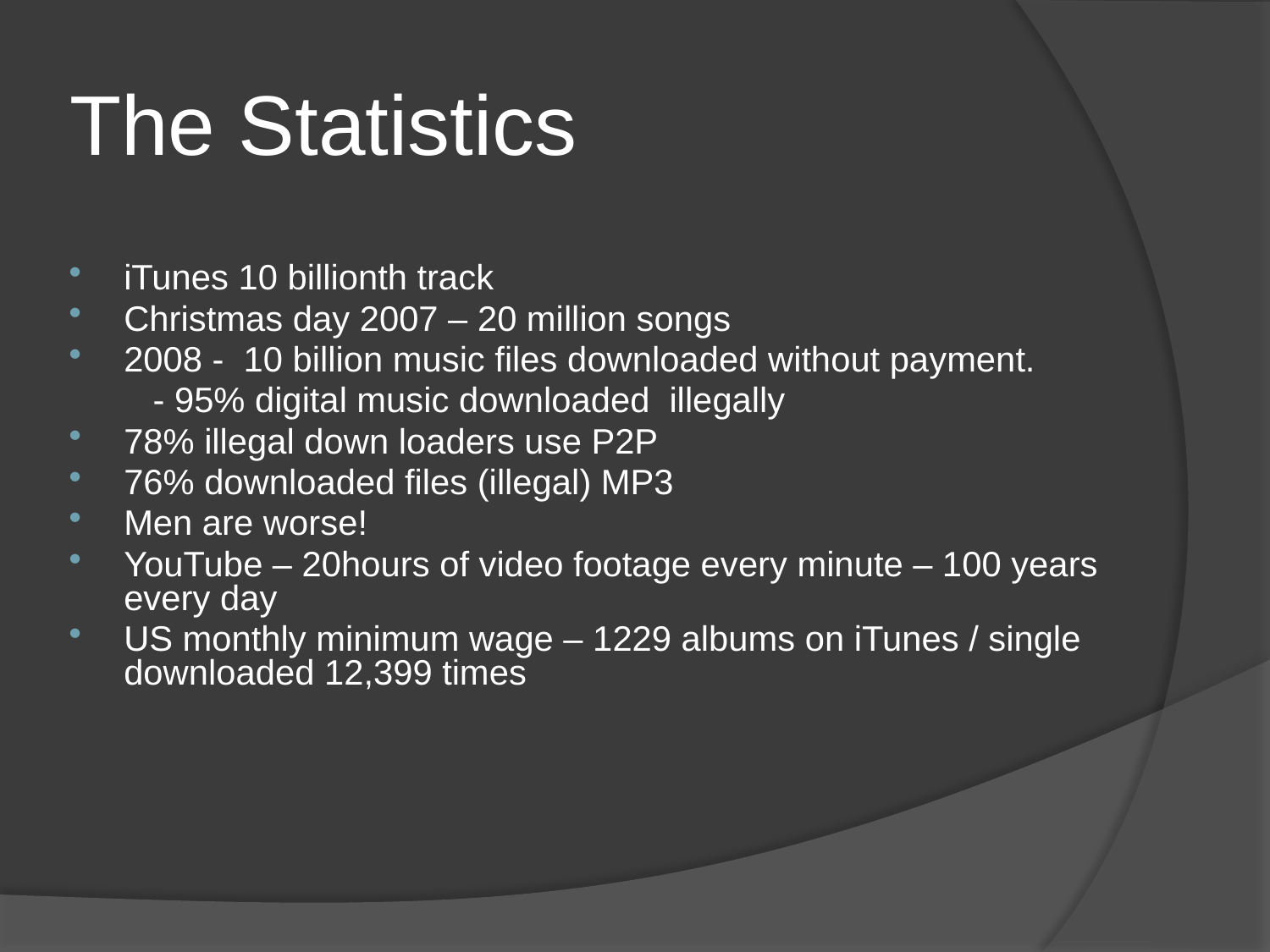

# The Statistics

iTunes 10 billionth track
Christmas day 2007 – 20 million songs
2008 -  10 billion music files downloaded without payment.
	   - 95% digital music downloaded  illegally
78% illegal down loaders use P2P
76% downloaded files (illegal) MP3
Men are worse!
YouTube – 20hours of video footage every minute – 100 years every day
US monthly minimum wage – 1229 albums on iTunes / single downloaded 12,399 times